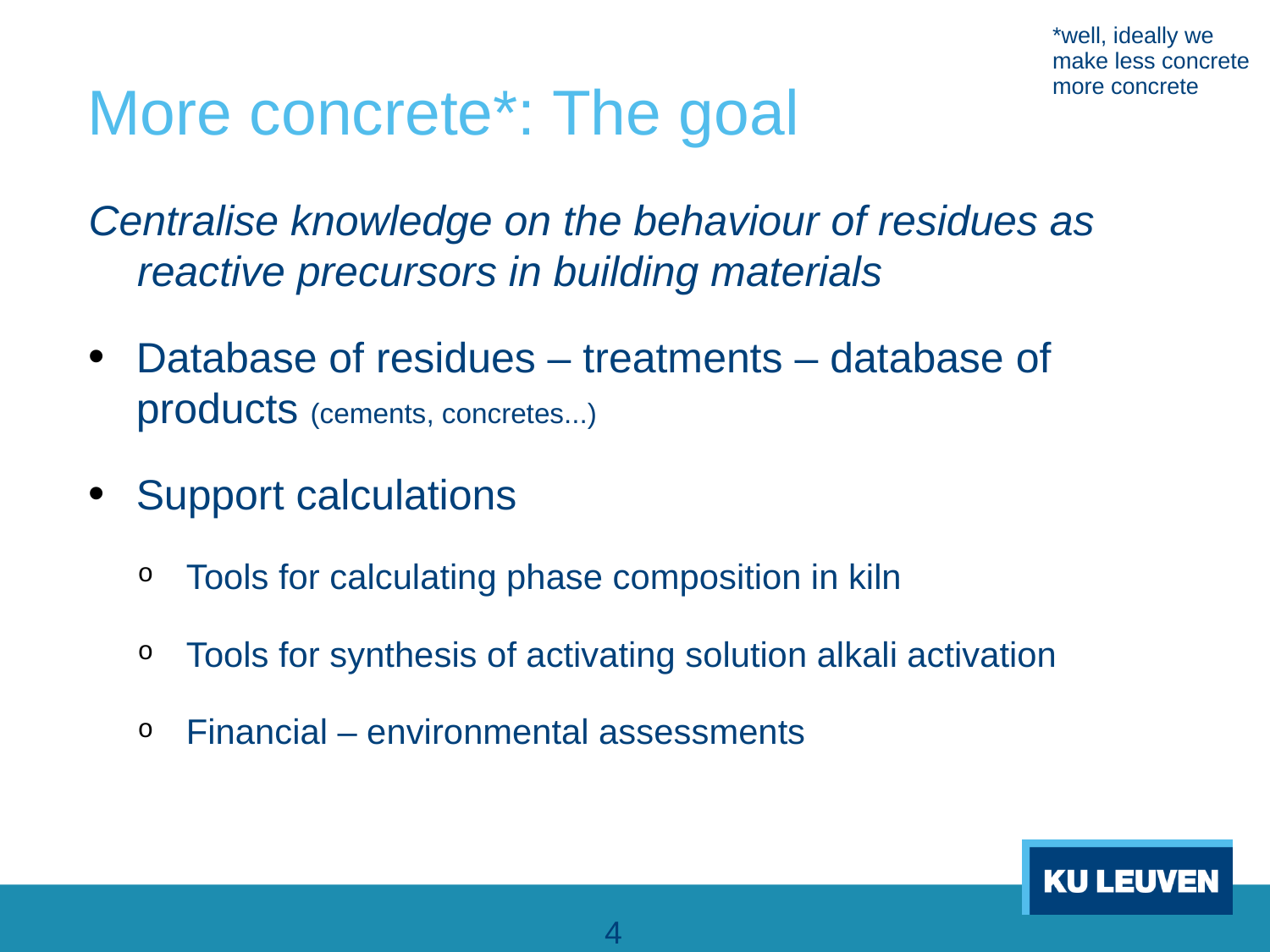

*well, ideally we make less concrete more concrete
More concrete*: The goal
Centralise knowledge on the behaviour of residues as reactive precursors in building materials
Database of residues – treatments – database of products (cements, concretes...)
Support calculations
Tools for calculating phase composition in kiln
Tools for synthesis of activating solution alkali activation
Financial – environmental assessments
4